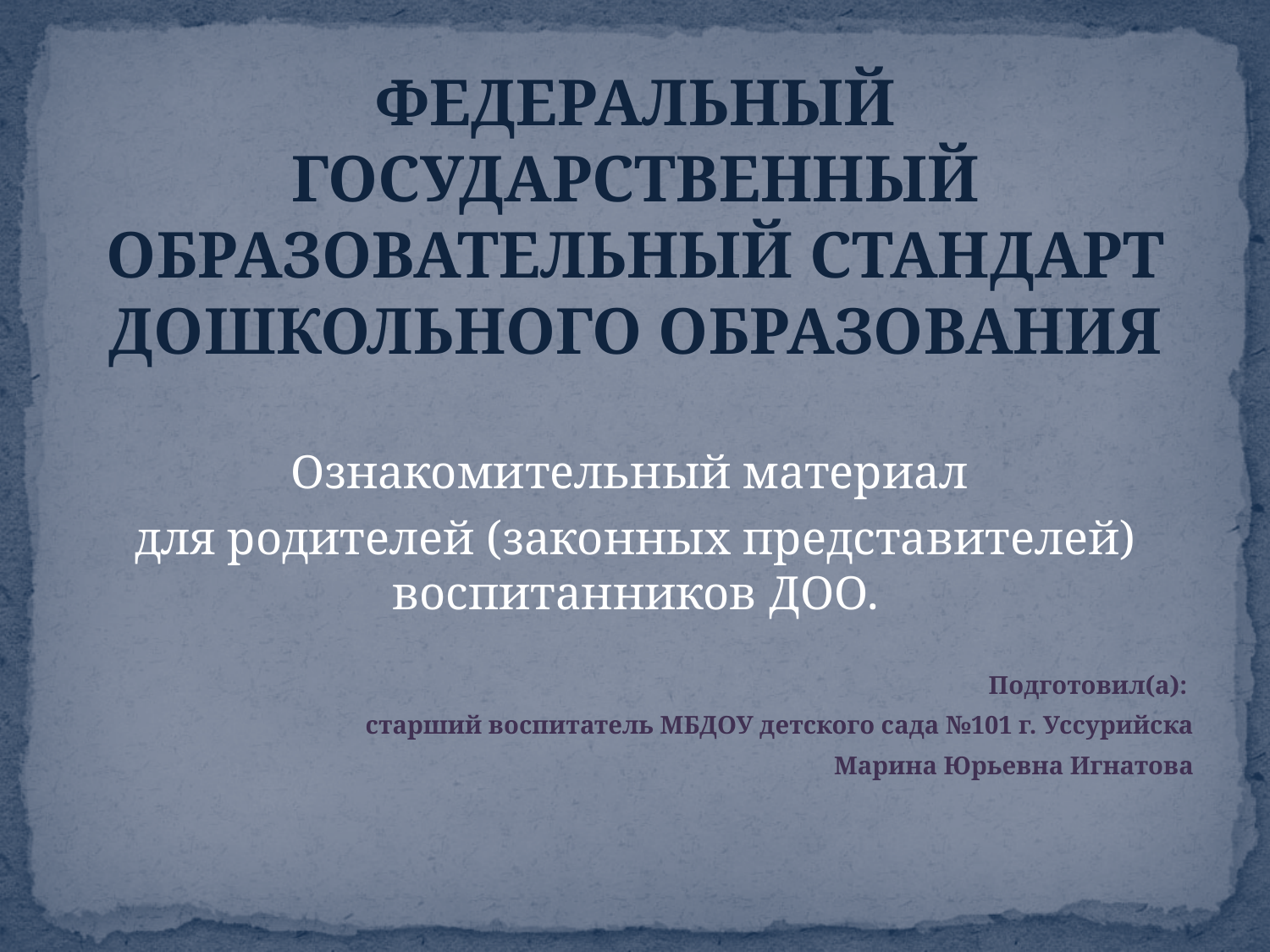

ФЕДЕРАЛЬНЫЙ ГОСУДАРСТВЕННЫЙ ОБРАЗОВАТЕЛЬНЫЙ СТАНДАРТ ДОШКОЛЬНОГО ОБРАЗОВАНИЯ

Ознакомительный материал
для родителей (законных представителей) воспитанников ДОО.

Подготовил(а):
старший воспитатель МБДОУ детского сада №101 г. Уссурийска
Марина Юрьевна Игнатова